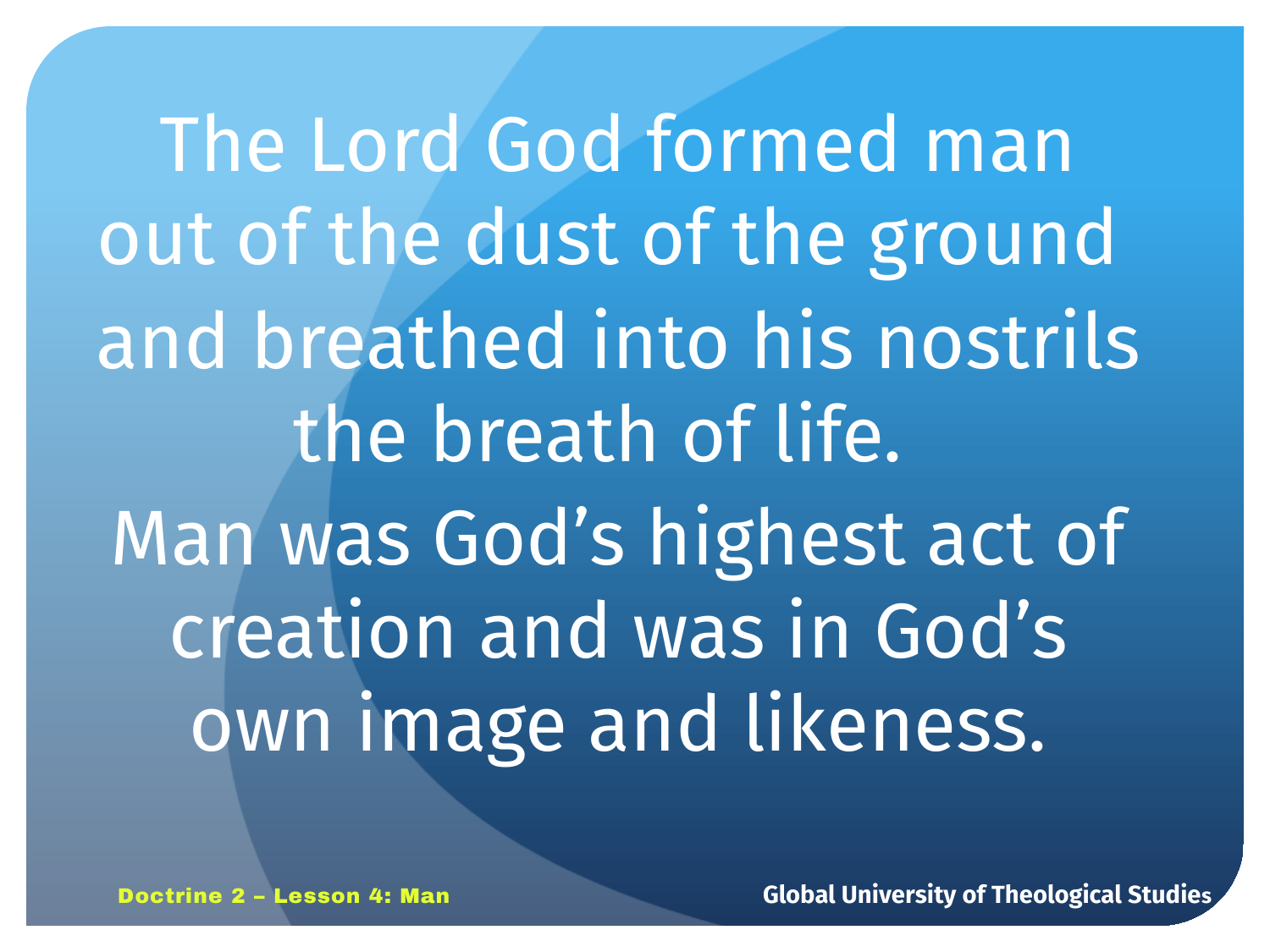

The Lord God formed man out of the dust of the ground
and breathed into his nostrils the breath of life.
Man was God’s highest act of creation and was in God’s own image and likeness.
Doctrine 2 – Lesson 4: Man  	                                   Global University of Theological Studies